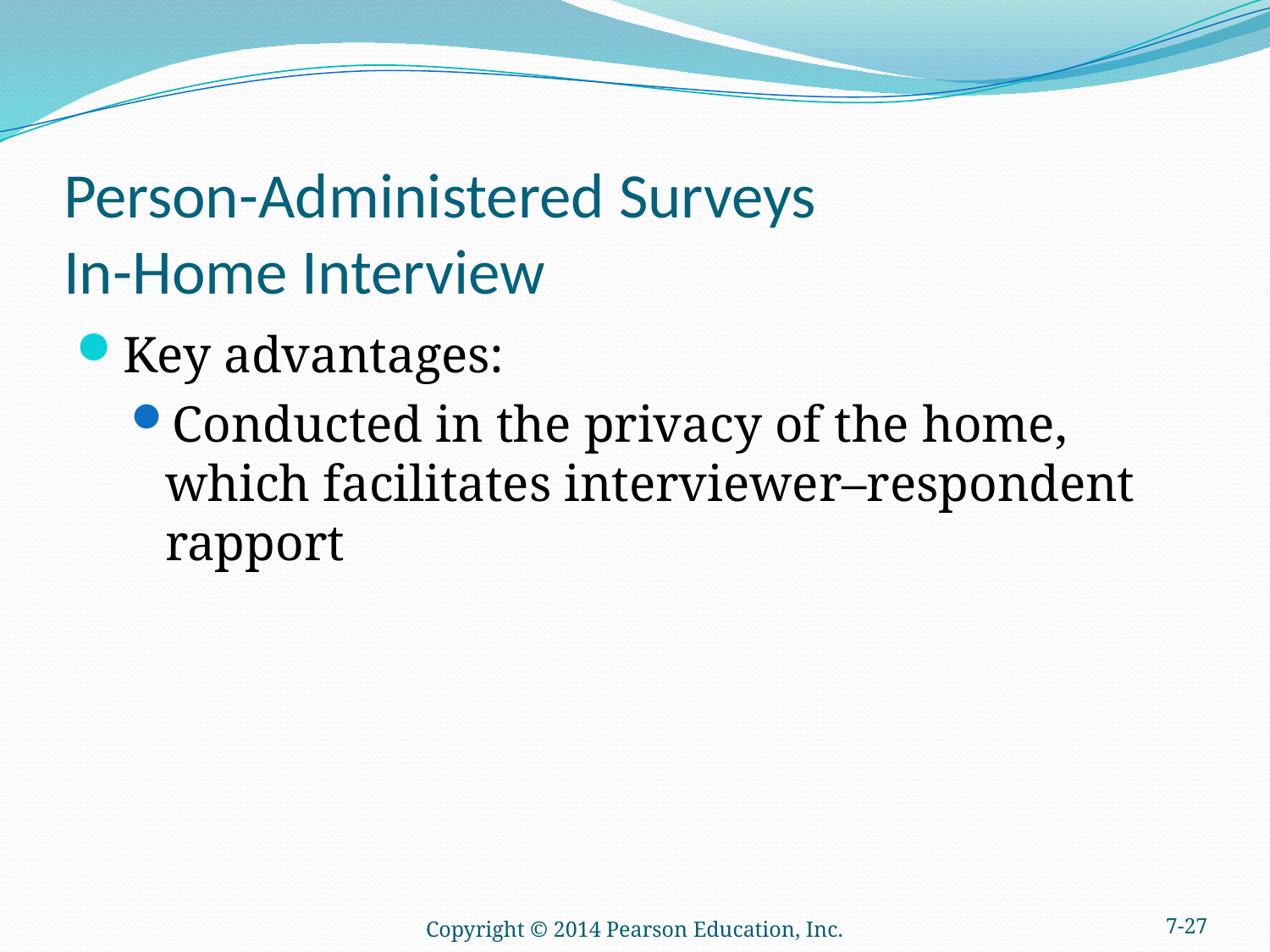

# Person-Administered Surveys In-Home Interview
Key advantages:
Conducted in the privacy of the home, which facilitates interviewer–respondent rapport